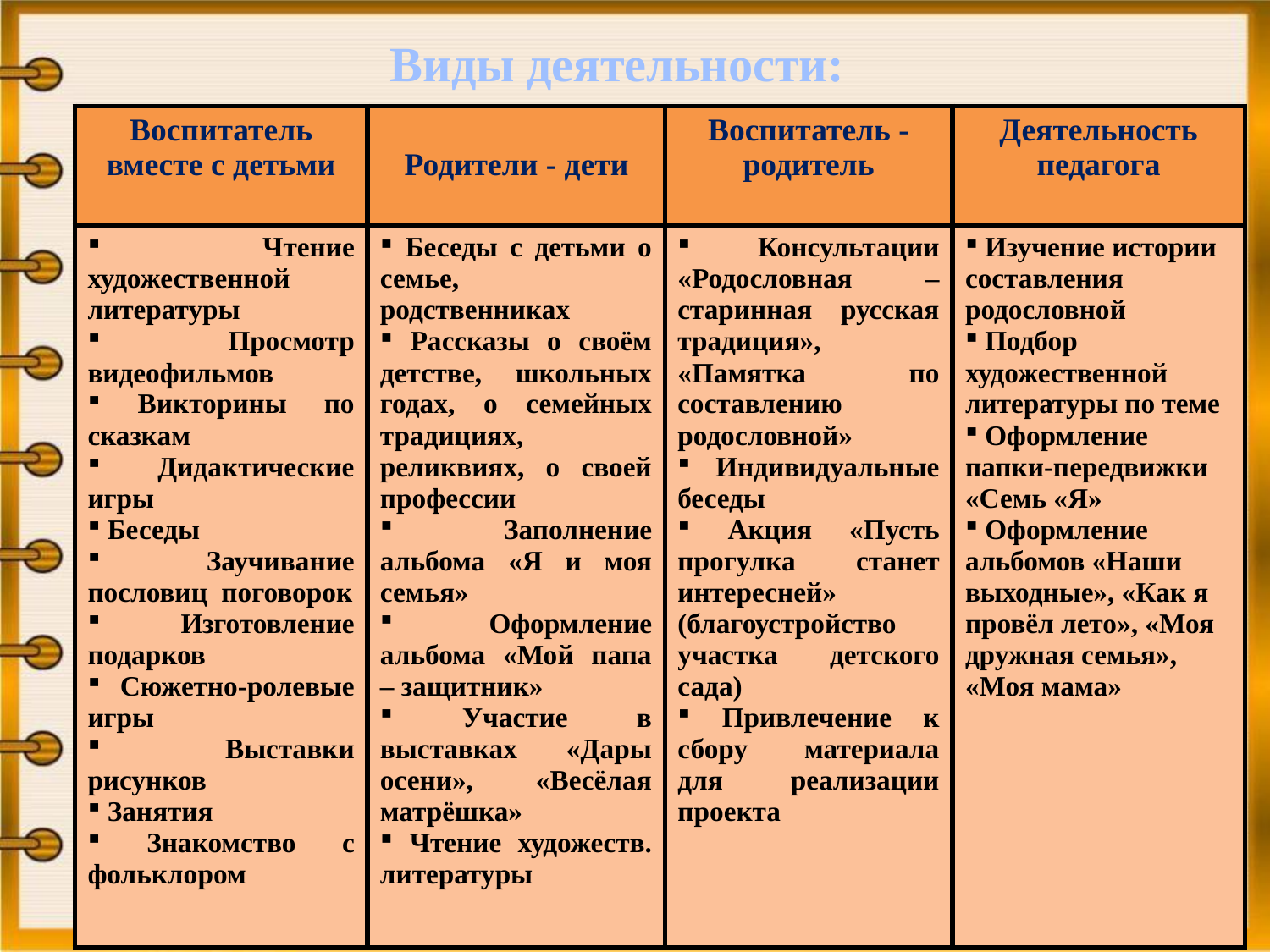

Виды деятельности:
| Воспитатель вместе с детьми | Родители - дети | Воспитатель - родитель | Деятельность педагога |
| --- | --- | --- | --- |
| Чтение художественной литературы Просмотр видеофильмов Викторины по сказкам Дидактические игры Беседы Заучивание пословиц поговорок Изготовление подарков Сюжетно-ролевые игры Выставки рисунков Занятия Знакомство с фольклором | Беседы с детьми о семье, родственниках Рассказы о своём детстве, школьных годах, о семейных традициях, реликвиях, о своей профессии Заполнение альбома «Я и моя семья» Оформление альбома «Мой папа – защитник» Участие в выставках «Дары осени», «Весёлая матрёшка» Чтение художеств. литературы | Консультации «Родословная – старинная русская традиция», «Памятка по составлению родословной» Индивидуальные беседы Акция «Пусть прогулка станет интересней» (благоустройство участка детского сада) Привлечение к сбору материала для реализации проекта | Изучение истории составления родословной Подбор художественной литературы по теме Оформление папки-передвижки «Семь «Я» Оформление альбомов «Наши выходные», «Как я провёл лето», «Моя дружная семья», «Моя мама» |